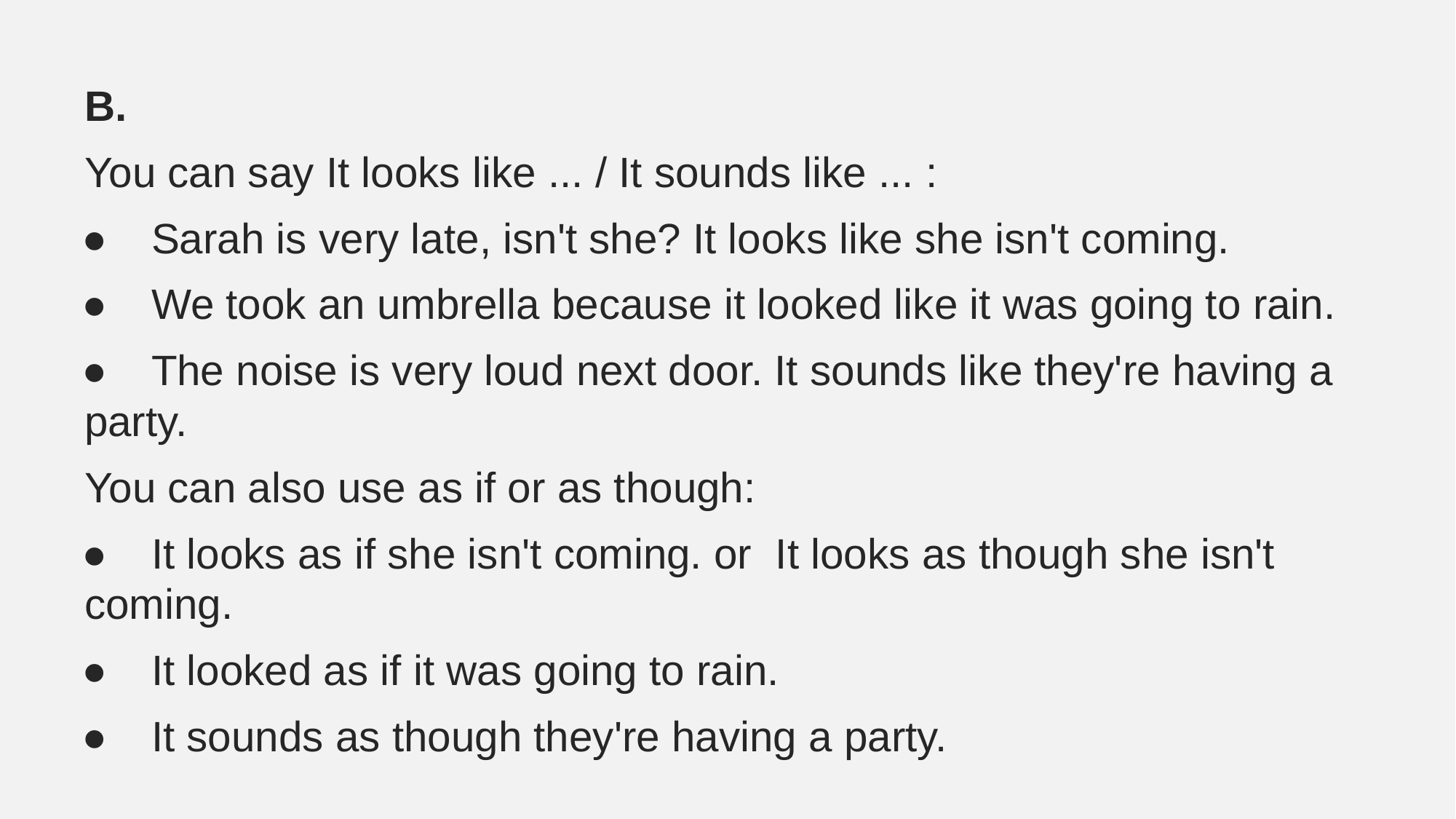

#
B.
You can say It looks like ... / It sounds like ... :
⦁    Sarah is very late, isn't she? It looks like she isn't coming.
⦁    We took an umbrella because it looked like it was going to rain.
⦁    The noise is very loud next door. It sounds like they're having a party.
You can also use as if or as though:
⦁    It looks as if she isn't coming. or  It looks as though she isn't coming.
⦁    It looked as if it was going to rain.
⦁    It sounds as though they're having a party.